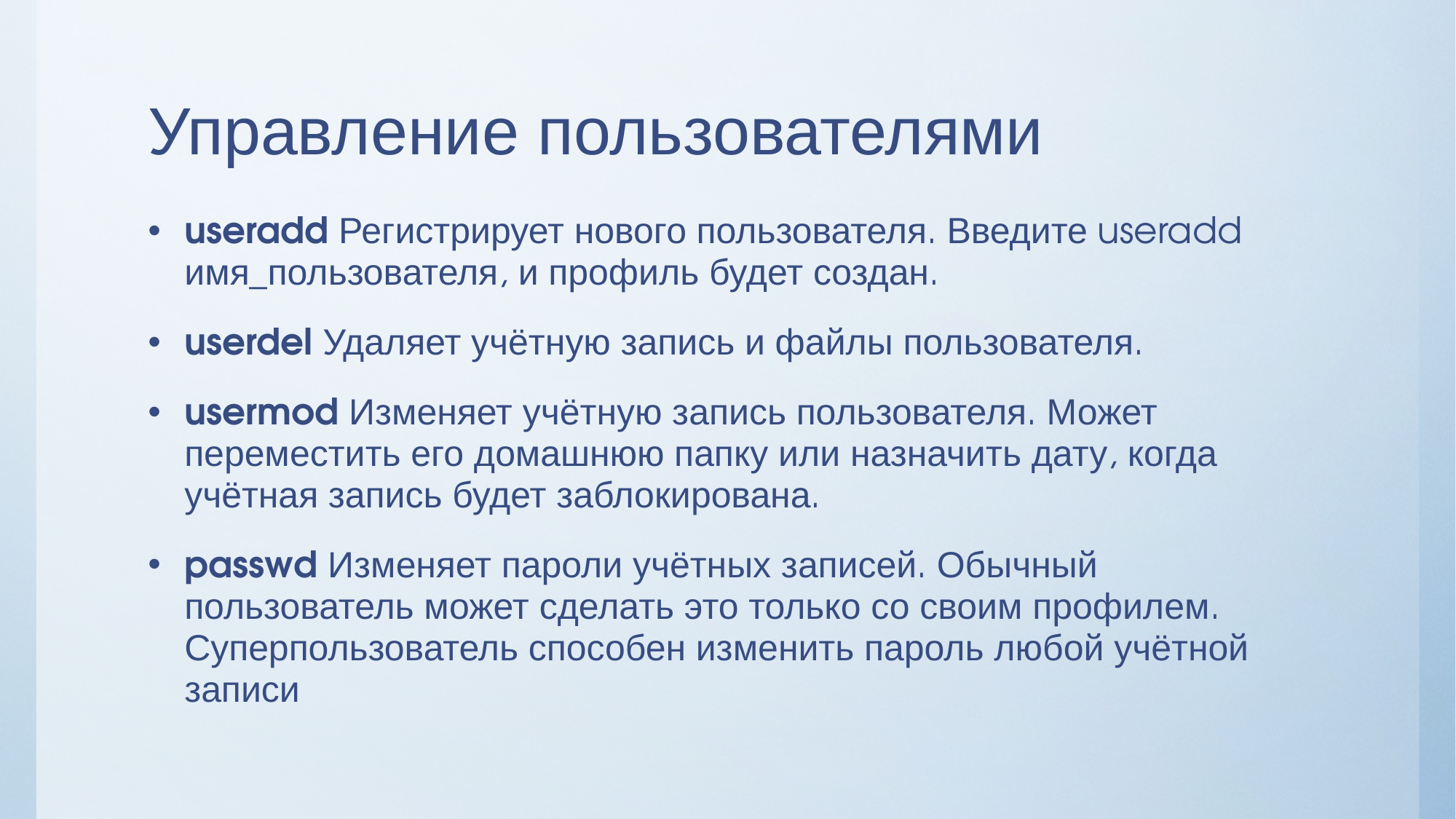

# Управление пользователями
useradd Регистрирует нового пользователя. Введите useradd имя_пользователя, и профиль будет создан.
userdel Удаляет учётную запись и файлы пользователя.
usermod Изменяет учётную запись пользователя. Может переместить его домашнюю папку или назначить дату, когда учётная запись будет заблокирована.
passwd Изменяет пароли учётных записей. Обычный пользователь может сделать это только со своим профилем. Суперпользователь способен изменить пароль любой учётной записи